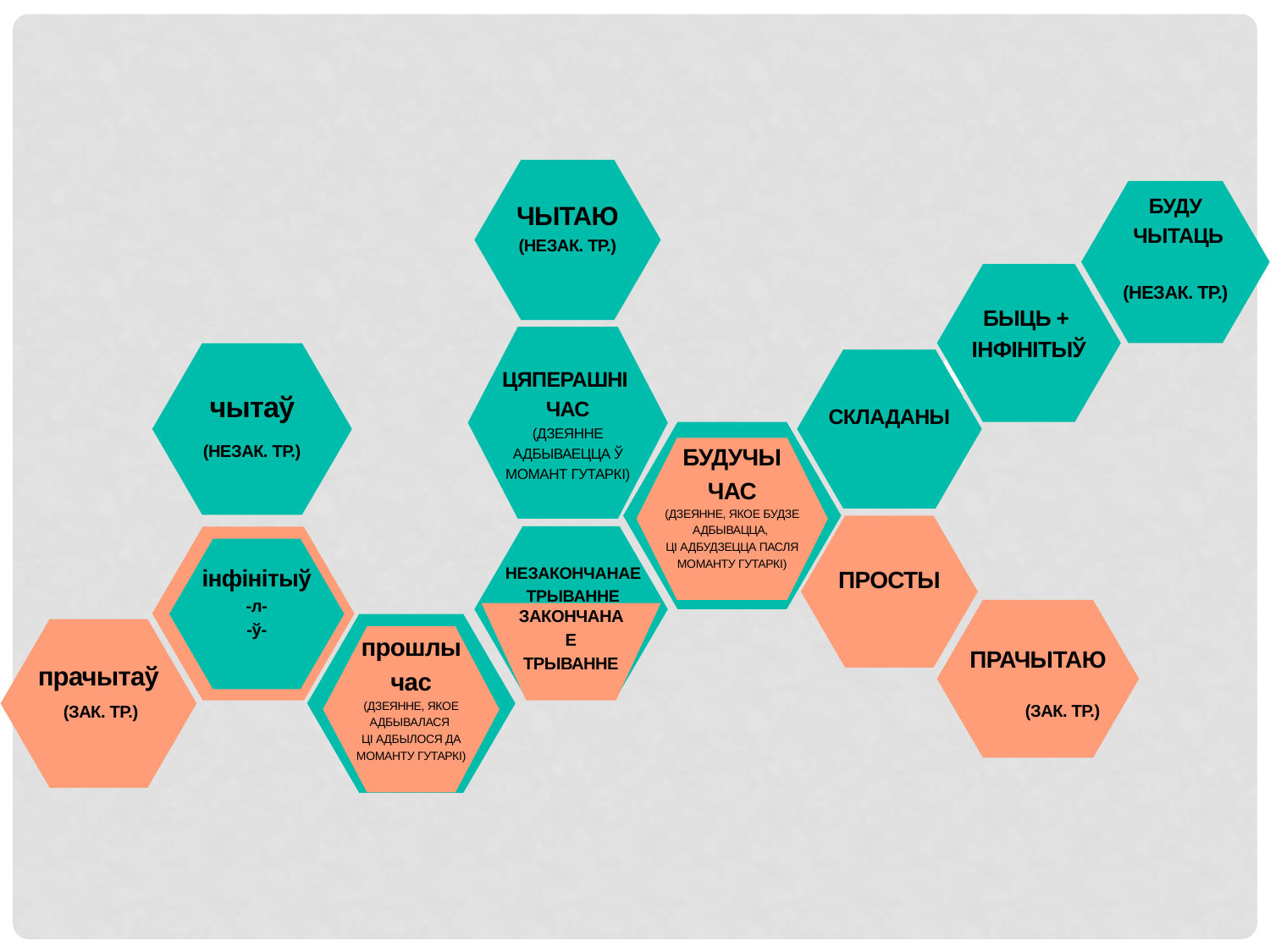

ЧЫТАЮ
(НЕЗАК. ТР.)

БУДУ
 ЧЫТАЦЬ

(НЕЗАК. ТР.)

БЫЦЬ +
ІНФІНІТЫЎ

ЦЯПЕРАШНІ
ЧАС
(ДЗЕЯННЕ АДБЫВАЕЦЦА Ў МОМАНТ ГУТАРКІ)

чытаў

(НЕЗАК. ТР.)

СКЛАДАНЫ

БУДУЧЫ
ЧАС
(ДЗЕЯННЕ, ЯКОЕ БУДЗЕ АДБЫВАЦЦА,
ЦІ АДБУДЗЕЦЦА ПАСЛЯ МОМАНТУ ГУТАРКІ)

ПРОСТЫ

інфінітыў
-л-
-ў-

НЕЗАКОНЧАНАЕ
ТРЫВАННЕ

ПРАЧЫТАЮ
                                           (ЗАК. ТР.)

ЗАКОНЧАНАЕ
ТРЫВАННЕ

прачытаў
 (ЗАК. ТР.)

прошлы час
(ДЗЕЯННЕ, ЯКОЕ АДБЫВАЛАСЯ
ЦІ АДБЫЛОСЯ ДА МОМАНТУ ГУТАРКІ)